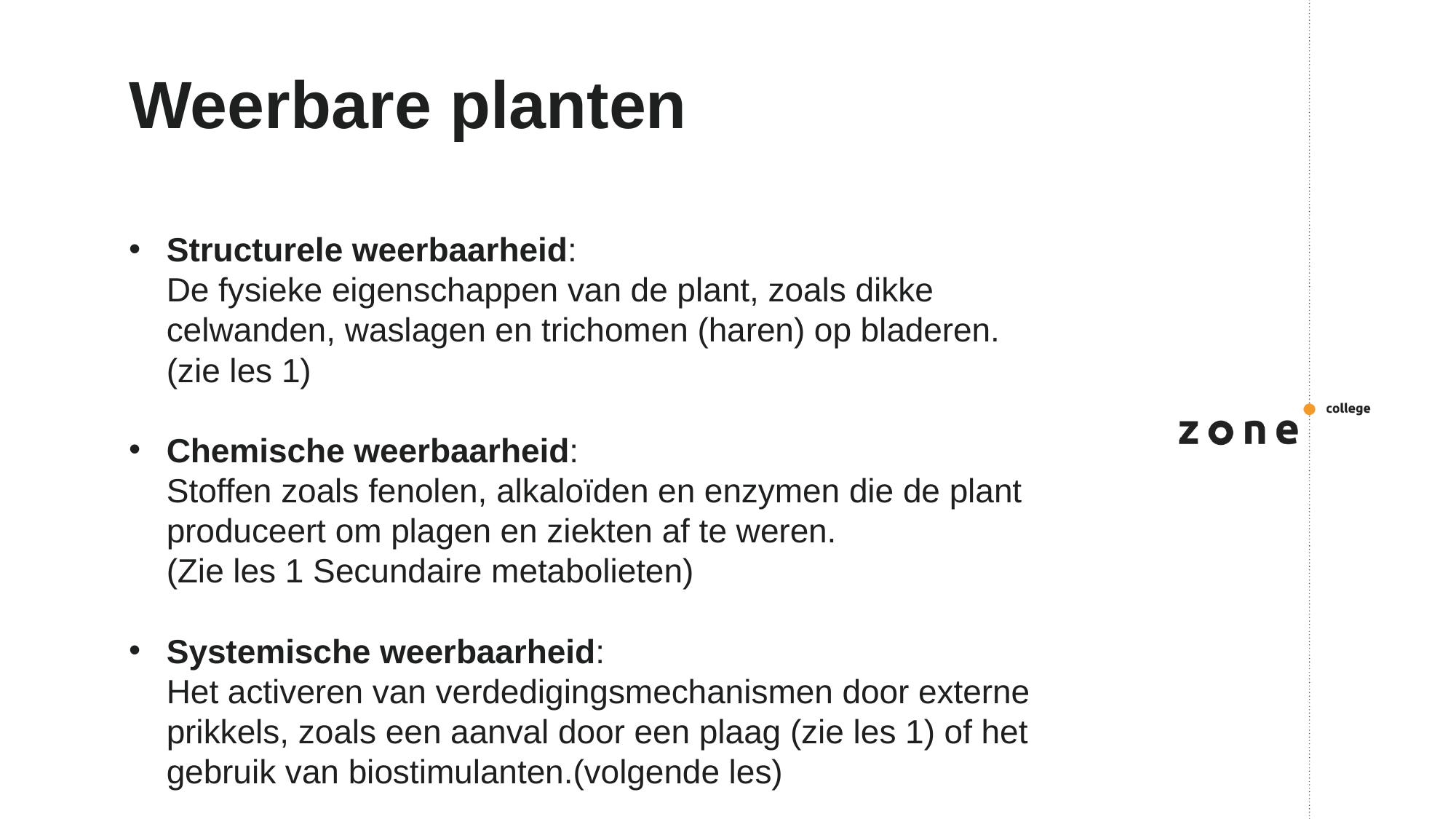

# Weerbare planten
Structurele weerbaarheid:
De fysieke eigenschappen van de plant, zoals dikke celwanden, waslagen en trichomen (haren) op bladeren.(zie les 1)

Chemische weerbaarheid:
Stoffen zoals fenolen, alkaloïden en enzymen die de plant produceert om plagen en ziekten af te weren.
(Zie les 1 Secundaire metabolieten)

Systemische weerbaarheid:
Het activeren van verdedigingsmechanismen door externe prikkels, zoals een aanval door een plaag (zie les 1) of het gebruik van biostimulanten.(volgende les)